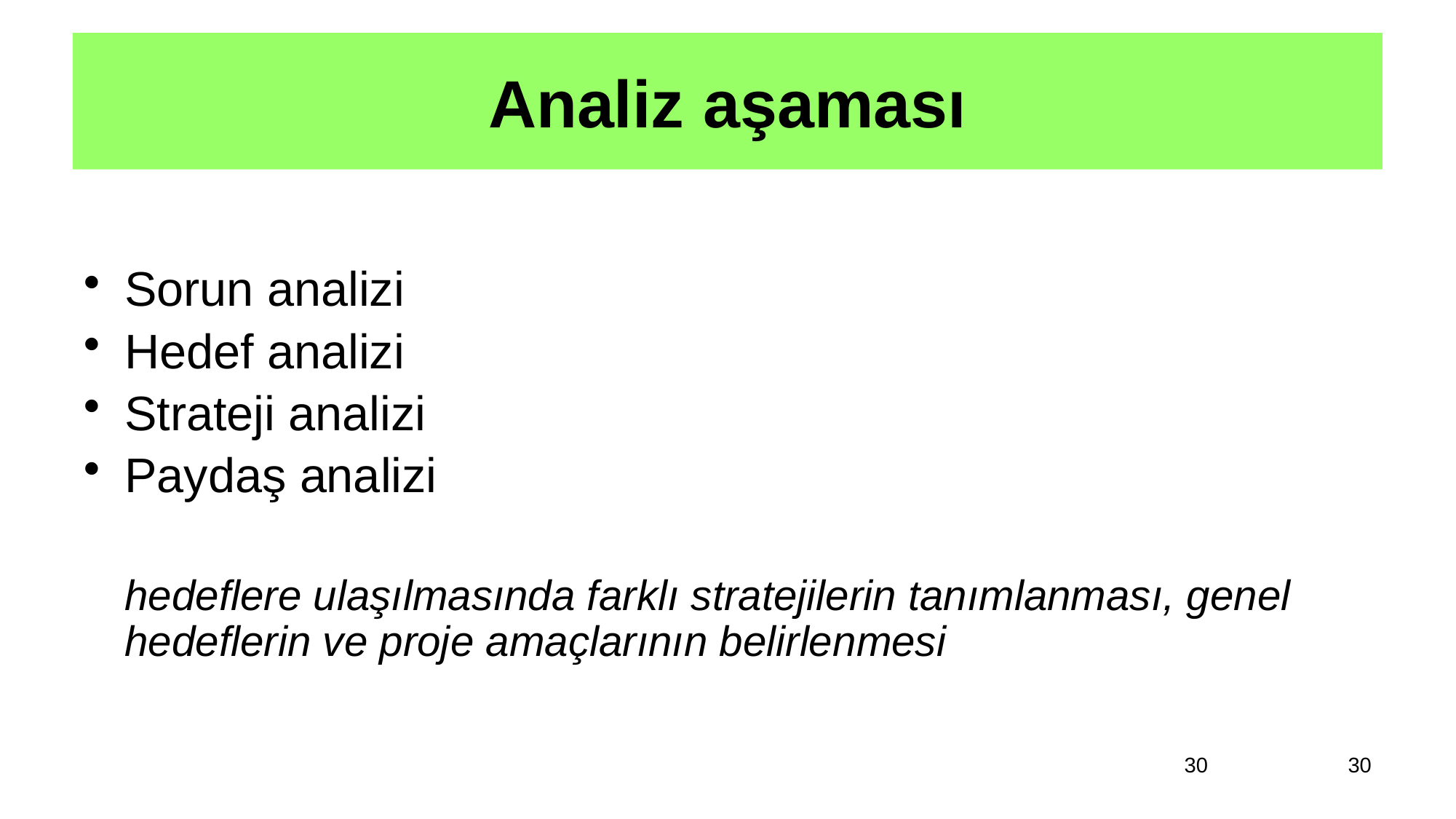

Analiz aşaması

Sorun analizi
Hedef analizi
Strateji analizi
Paydaş analizi

	hedeflere ulaşılmasında farklı stratejilerin tanımlanması, genel hedeflerin ve proje amaçlarının belirlenmesi
30
30